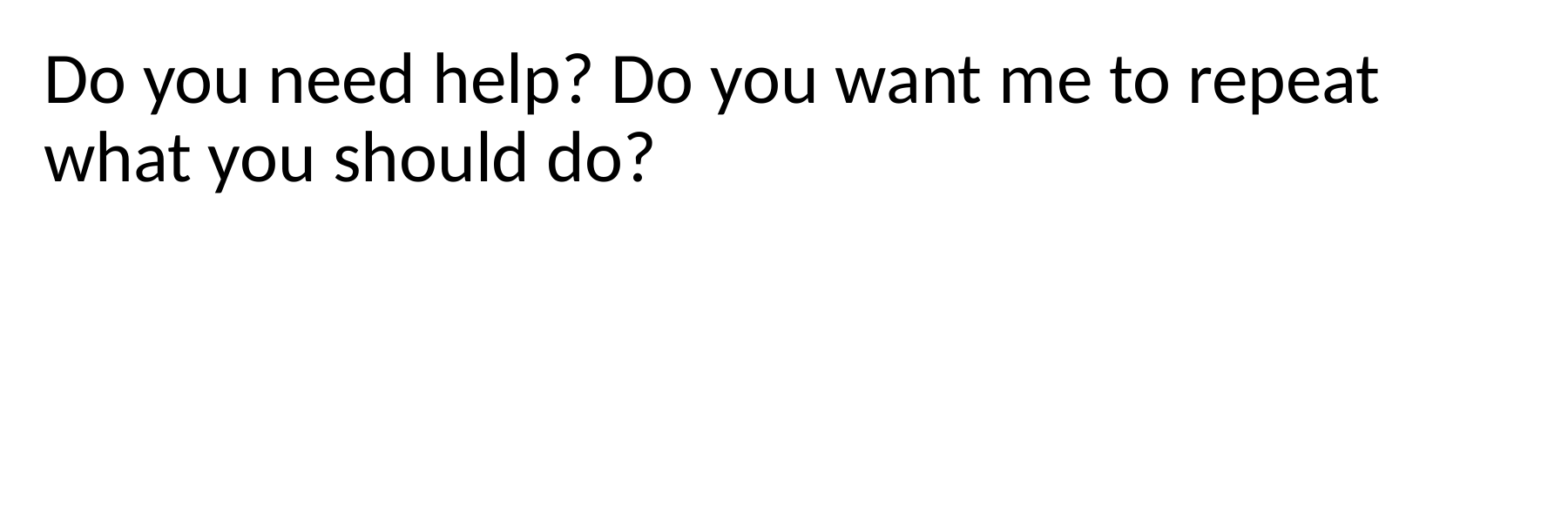

Do you need help? Do you want me to repeat what you should do?